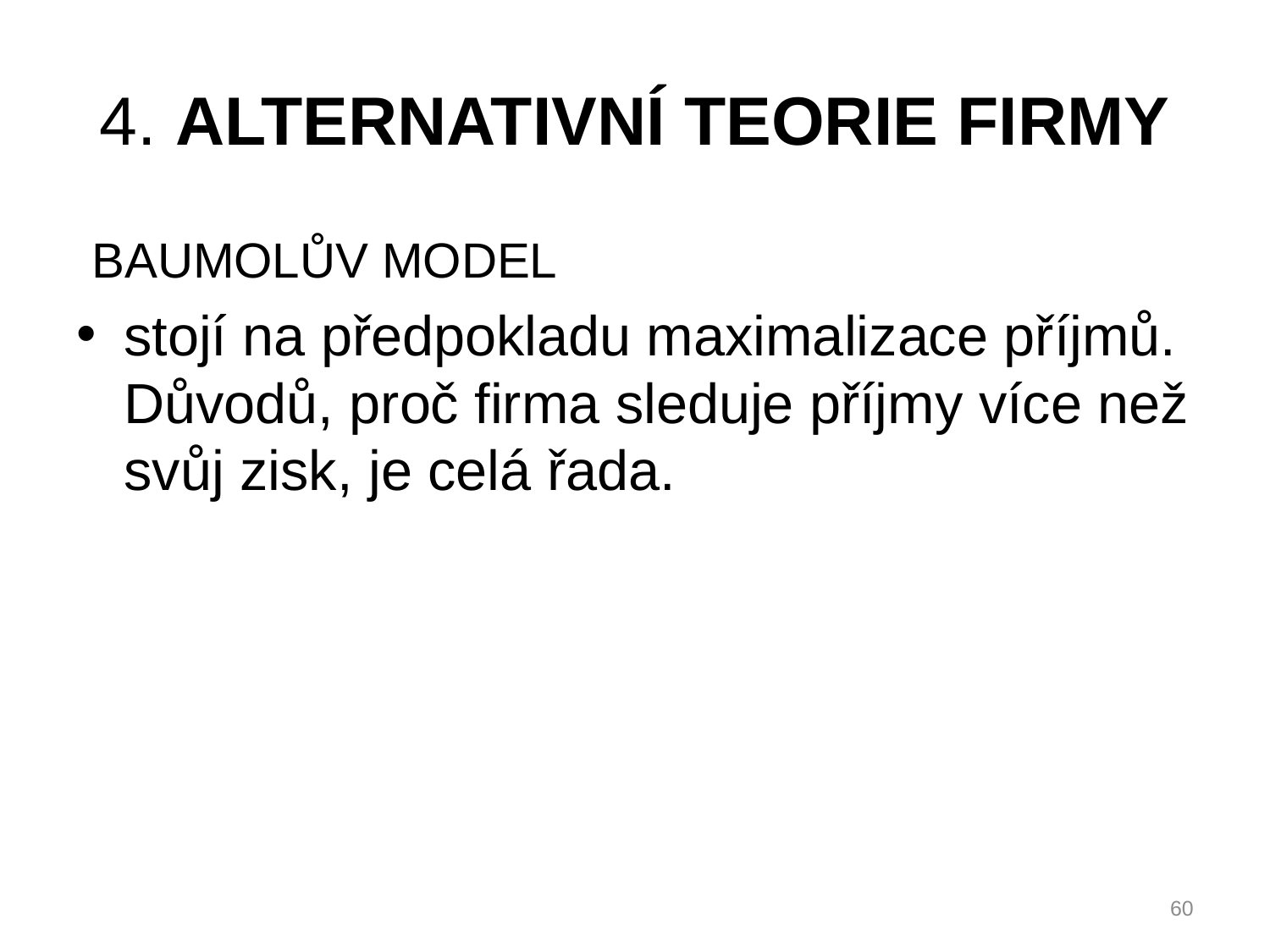

# 4. ALTERNATIVNÍ TEORIE FIRMY
BAUMOLŮV MODEL
stojí na předpokladu maximalizace příjmů. Důvodů, proč firma sleduje příjmy více než svůj zisk, je celá řada.
60